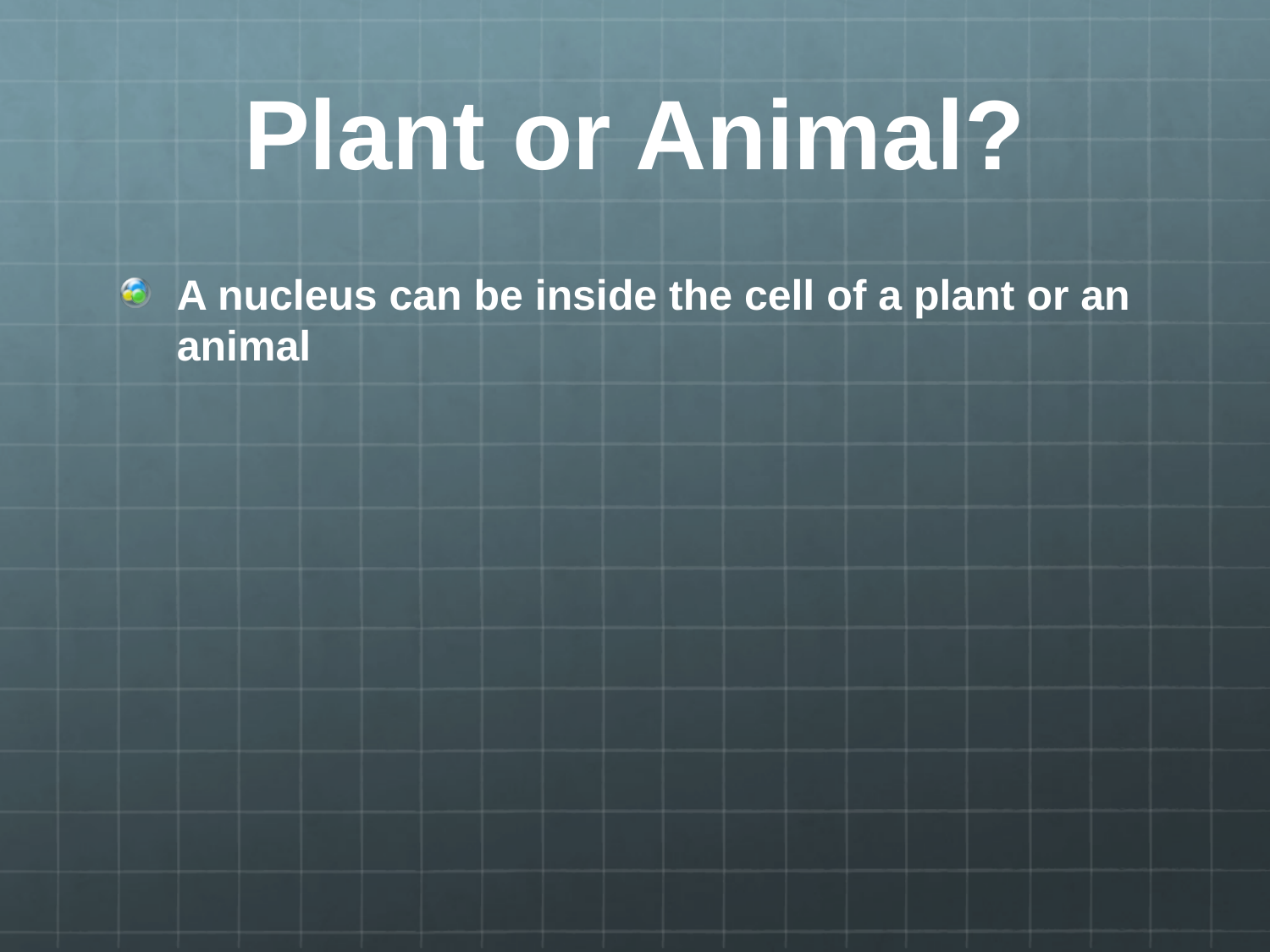

# Plant or Animal?
A nucleus can be inside the cell of a plant or an animal